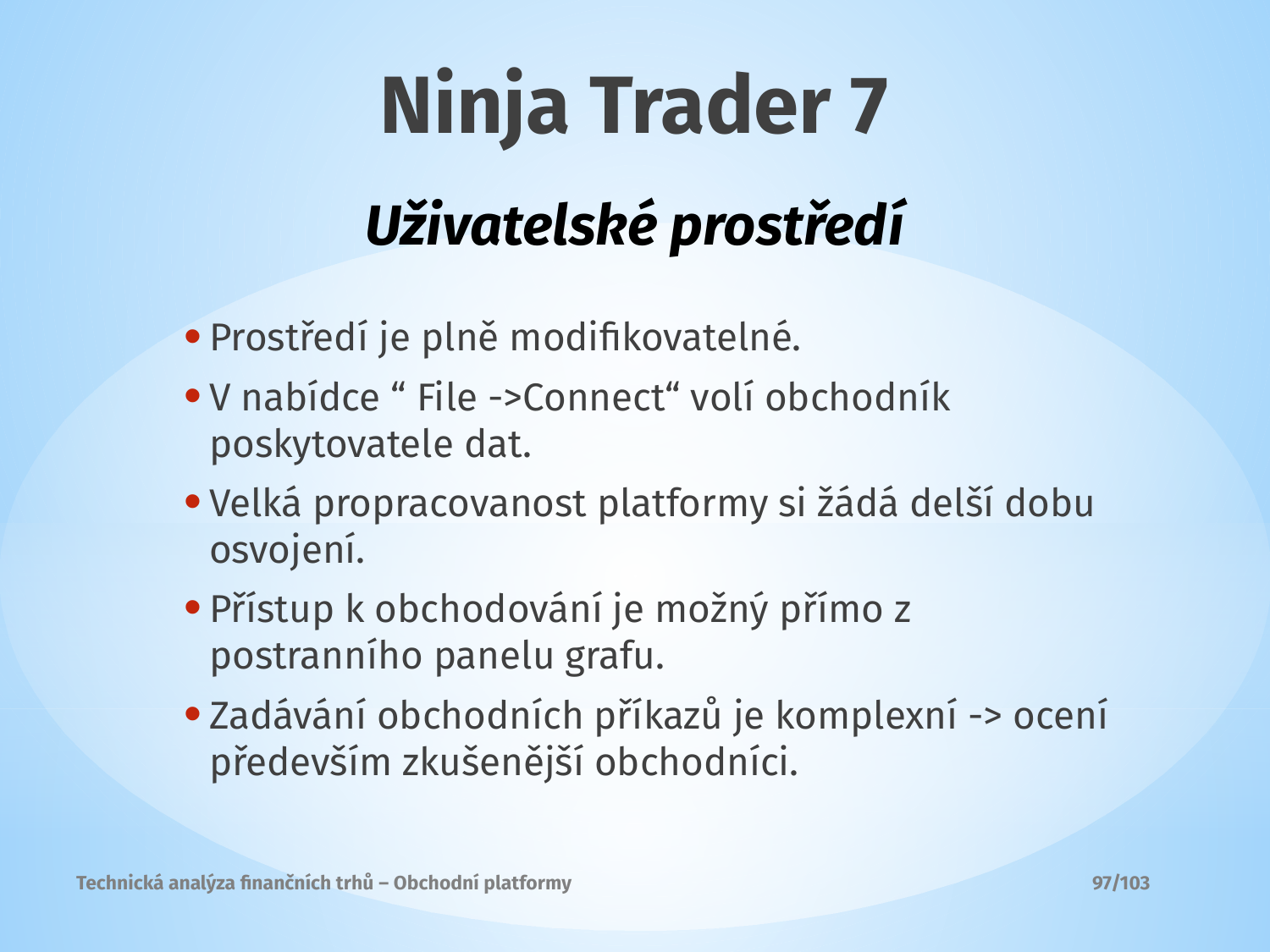

Ninja Trader 7
Uživatelské prostředí
Prostředí je plně modifikovatelné.
V nabídce “ File ->Connect“ volí obchodník poskytovatele dat.
Velká propracovanost platformy si žádá delší dobu osvojení.
Přístup k obchodování je možný přímo z postranního panelu grafu.
Zadávání obchodních příkazů je komplexní -> ocení především zkušenější obchodníci.

Technická analýza finančních trhů – Obchodní platformy     				97/103